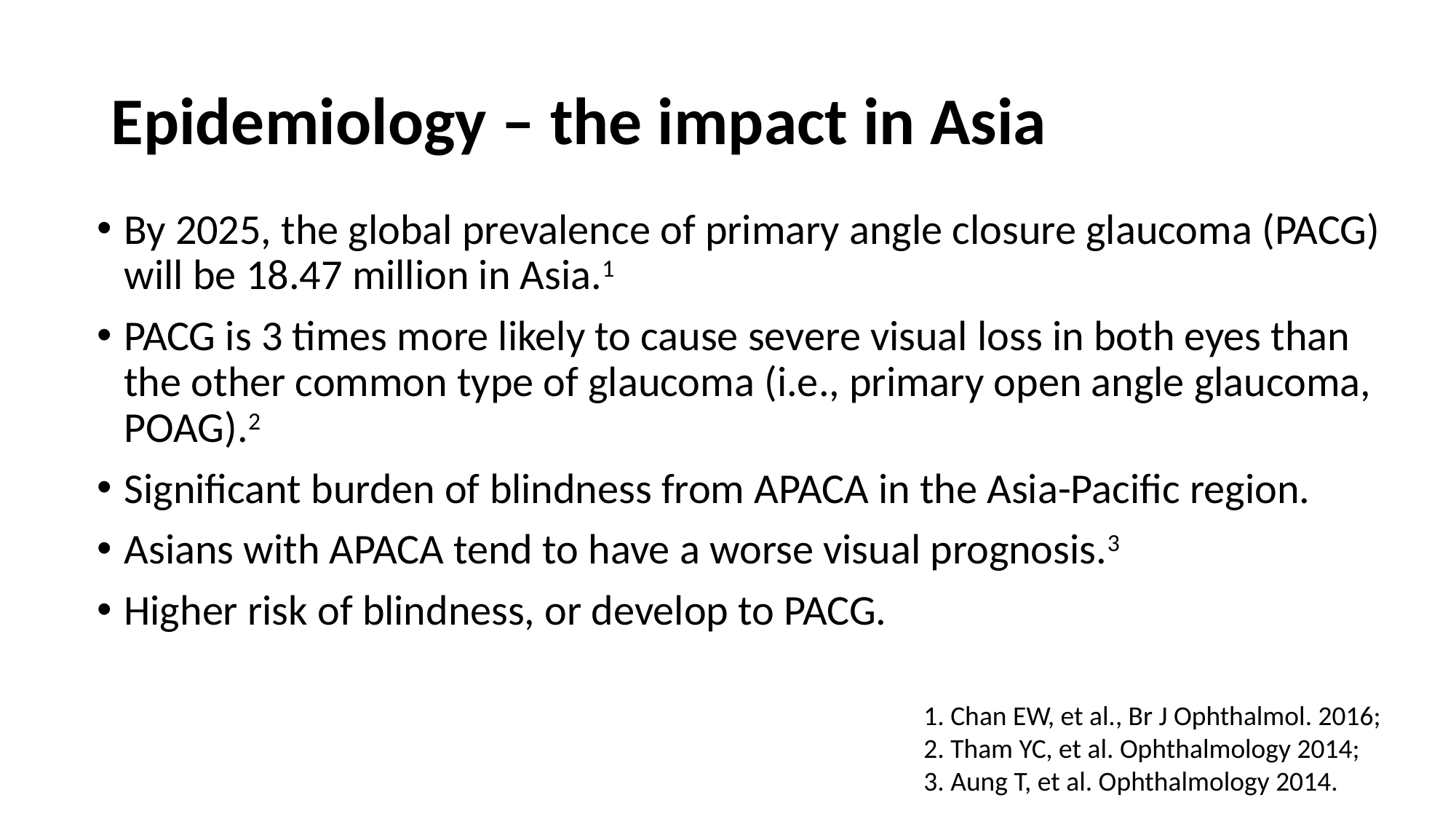

# Epidemiology – the impact in Asia
By 2025, the global prevalence of primary angle closure glaucoma (PACG) will be 18.47 million in Asia.1
PACG is 3 times more likely to cause severe visual loss in both eyes than the other common type of glaucoma (i.e., primary open angle glaucoma, POAG).2
Significant burden of blindness from APACA in the Asia-Pacific region.
Asians with APACA tend to have a worse visual prognosis.3
Higher risk of blindness, or develop to PACG.

1. Chan EW, et al., Br J Ophthalmol. 2016;
2. Tham YC, et al. Ophthalmology 2014;
3. Aung T, et al. Ophthalmology 2014.